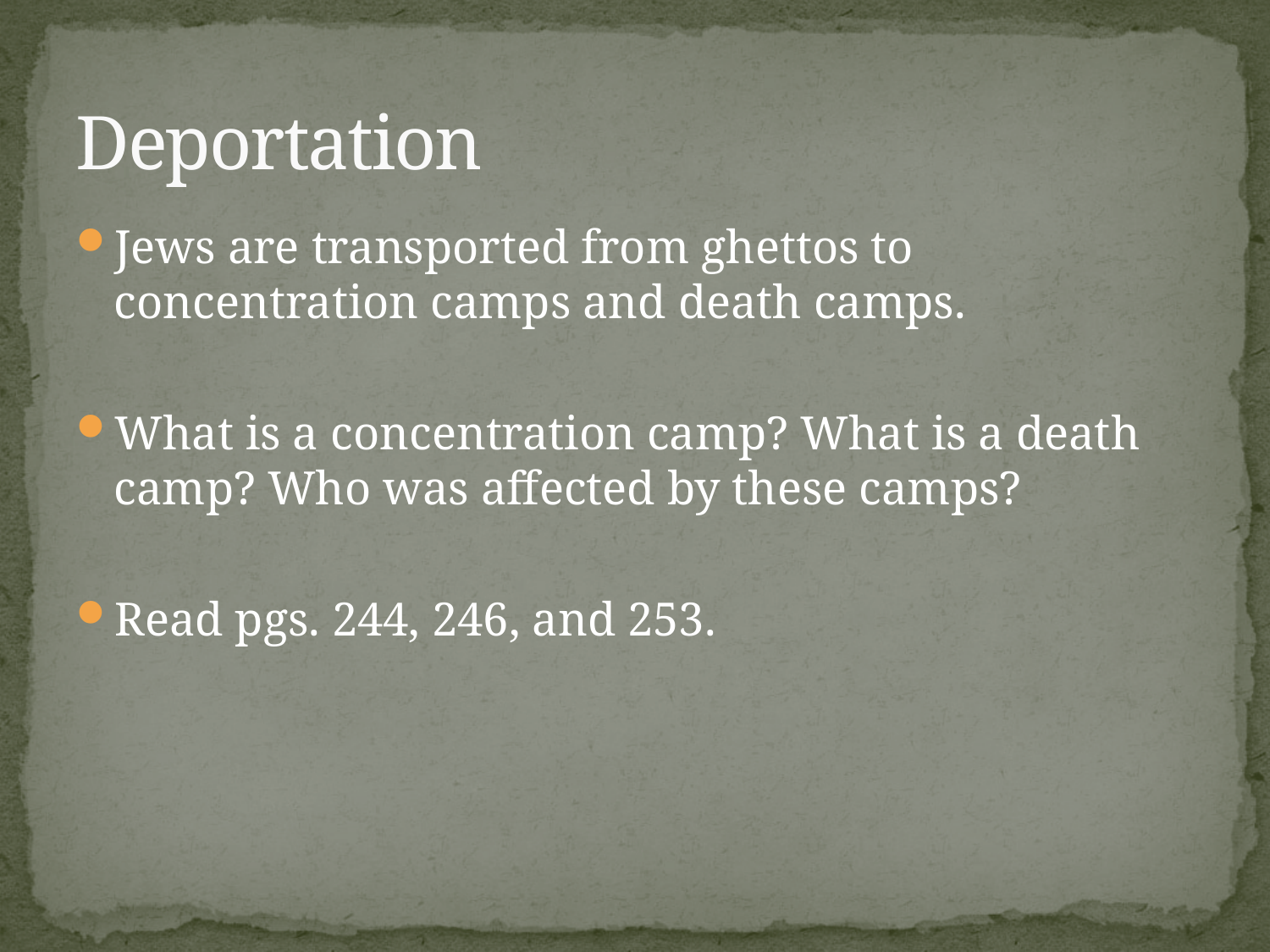

# Deportation
Jews are transported from ghettos to concentration camps and death camps.

What is a concentration camp? What is a death camp? Who was affected by these camps?

Read pgs. 244, 246, and 253.